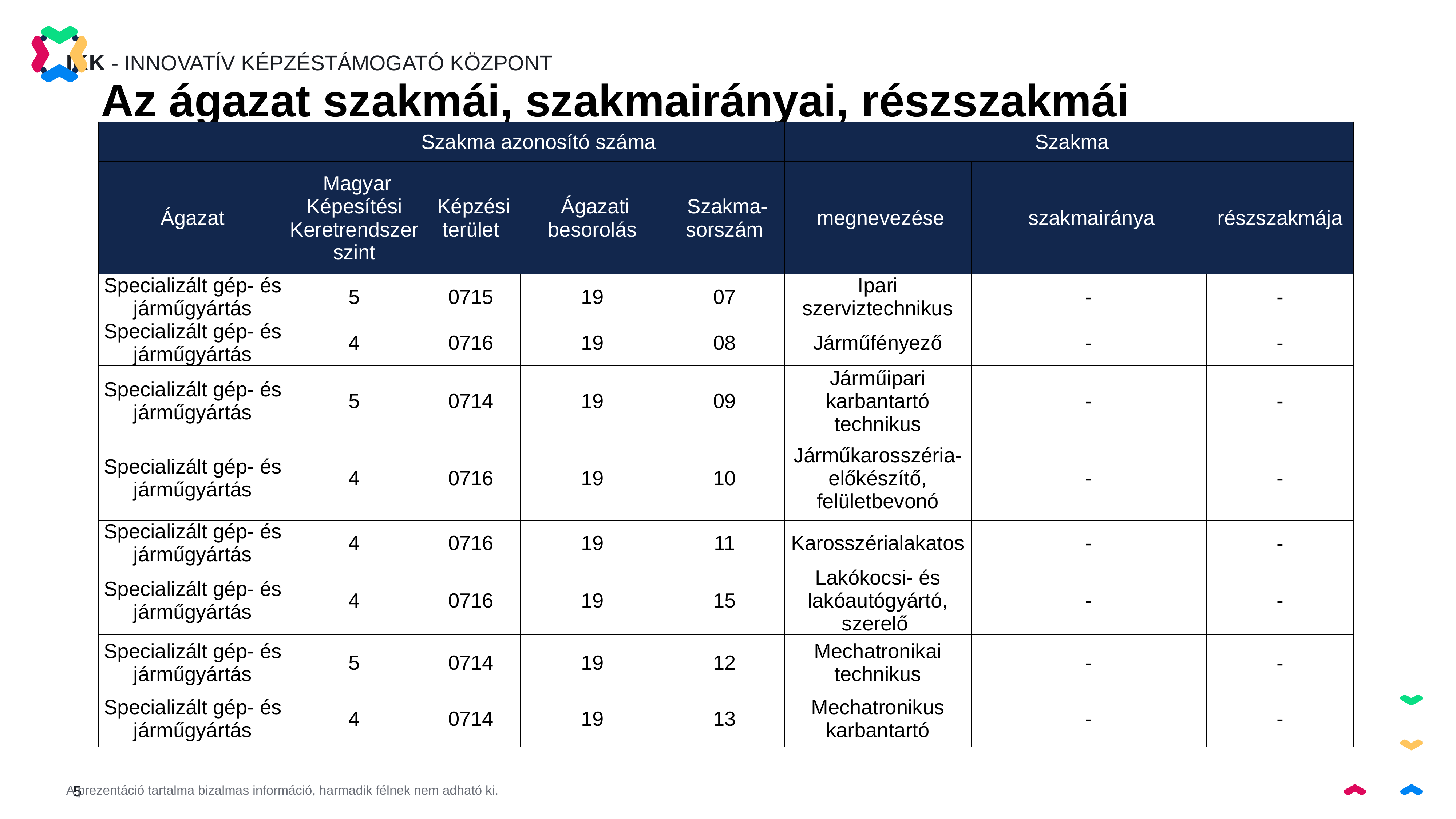

Az ágazat szakmái, szakmairányai, részszakmái
|  | Szakma azonosító száma |  |  |  | Szakma |  |  |
| --- | --- | --- | --- | --- | --- | --- | --- |
| Ágazat | Magyar Képesítési Keretrendszer szint | Képzési terület | Ágazati besorolás | Szakma-sorszám | megnevezése | szakmairánya | részszakmája |
| Specializált gép- és járműgyártás | 5 | 0715 | 19 | 07 | Ipari szerviztechnikus | - | - |
| Specializált gép- és járműgyártás | 4 | 0716 | 19 | 08 | Járműfényező | - | - |
| Specializált gép- és járműgyártás | 5 | 0714 | 19 | 09 | Járműipari karbantartó technikus | - | - |
| Specializált gép- és járműgyártás | 4 | 0716 | 19 | 10 | Járműkarosszéria-előkészítő, felületbevonó | - | - |
| Specializált gép- és járműgyártás | 4 | 0716 | 19 | 11 | Karosszérialakatos | - | - |
| Specializált gép- és járműgyártás | 4 | 0716 | 19 | 15 | Lakókocsi- és lakóautógyártó, szerelő | - | - |
| Specializált gép- és járműgyártás | 5 | 0714 | 19 | 12 | Mechatronikai technikus | - | - |
| Specializált gép- és járműgyártás | 4 | 0714 | 19 | 13 | Mechatronikus karbantartó | - | - |